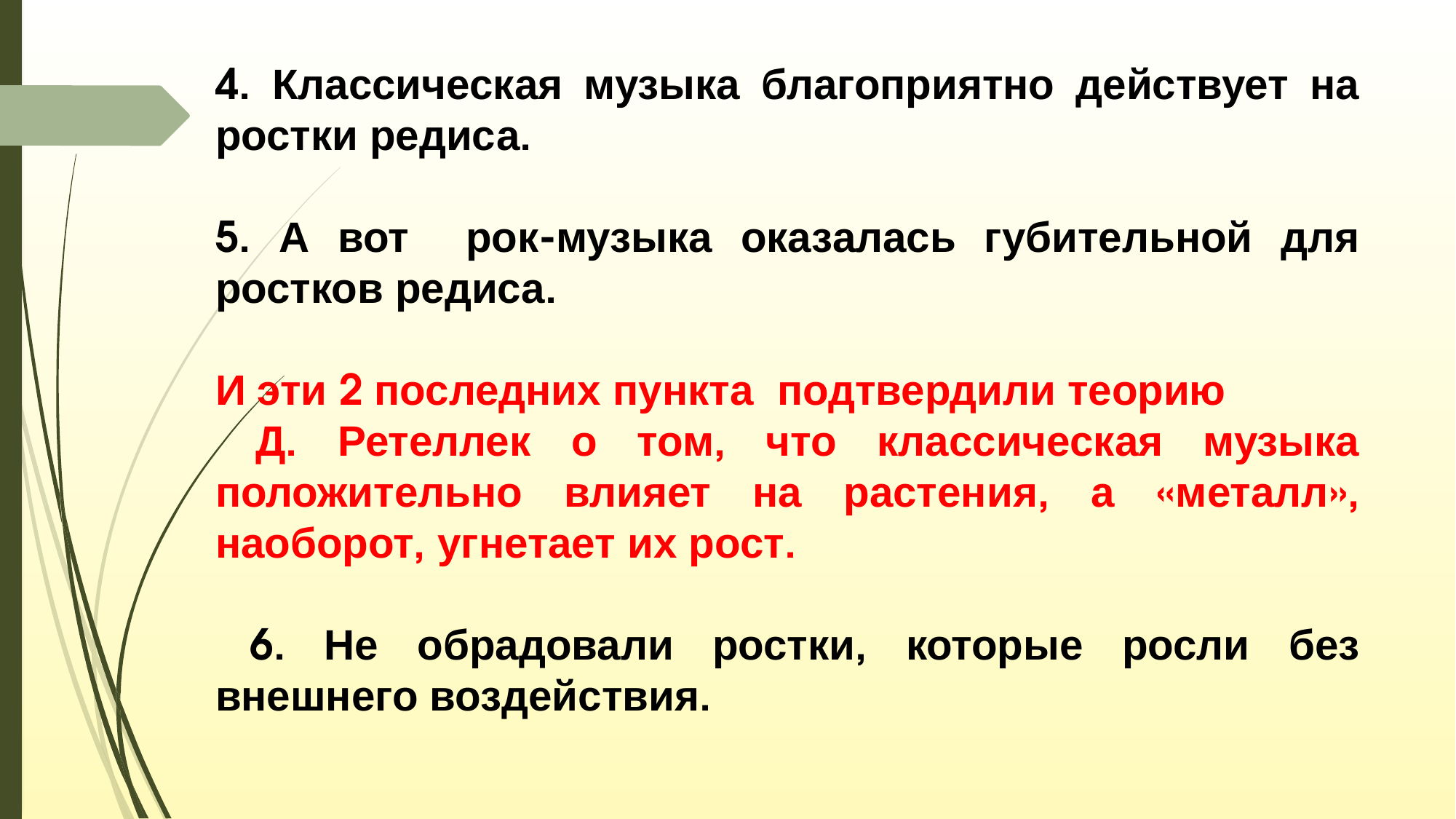

4. Классическая музыка благоприятно действует на ростки редиса.

5. А вот  рок-музыка оказалась губительной для ростков редиса.

И эти 2 последних пункта  подтвердили теорию
 Д. Ретеллек о том, что классическая музыка положительно влияет на растения, а «металл», наоборот, угнетает их рост.
 6. Не обрадовали ростки, которые росли без внешнего воздействия.